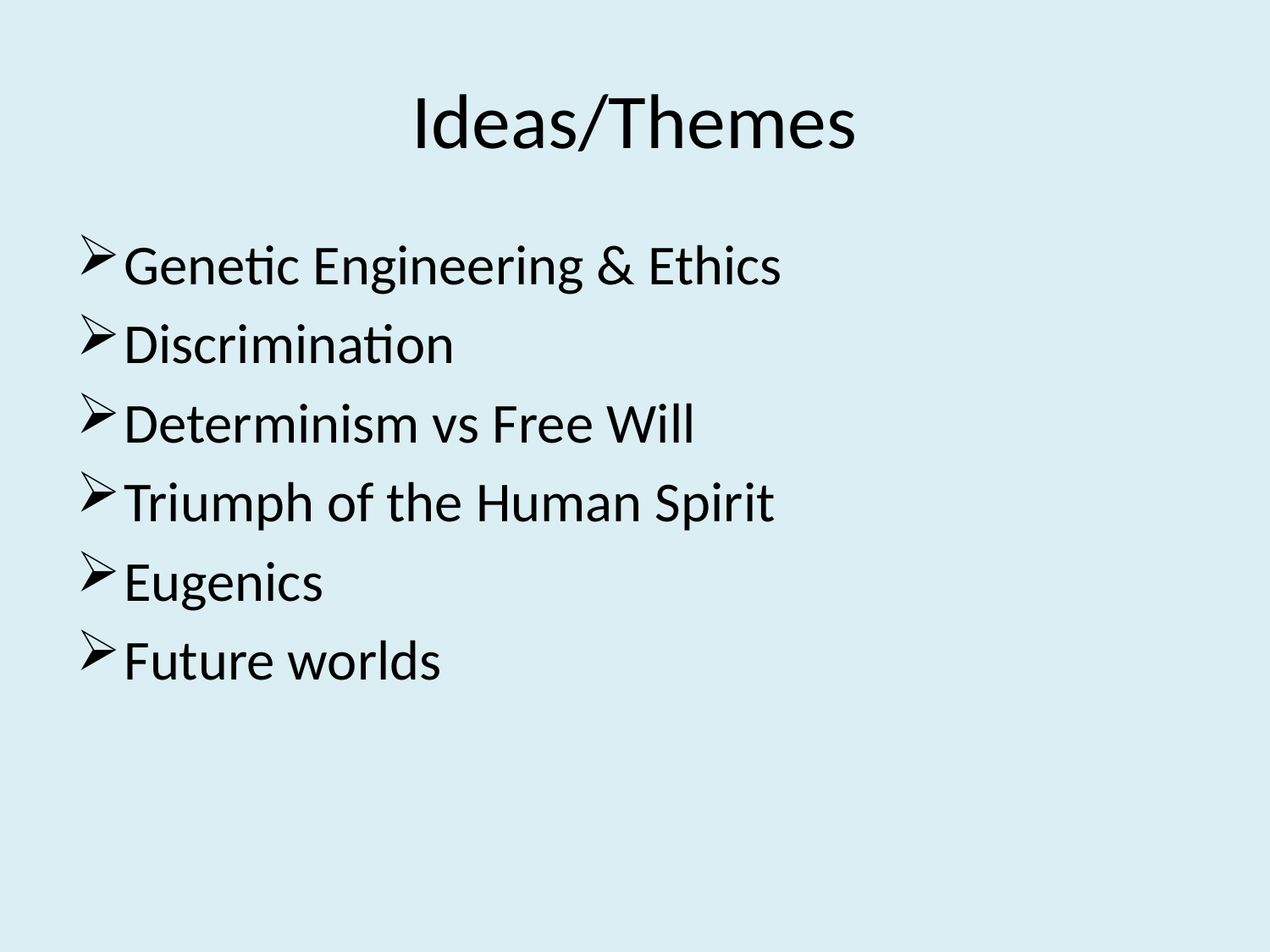

# Ideas/Themes
Genetic Engineering & Ethics
Discrimination
Determinism vs Free Will
Triumph of the Human Spirit
Eugenics
Future worlds